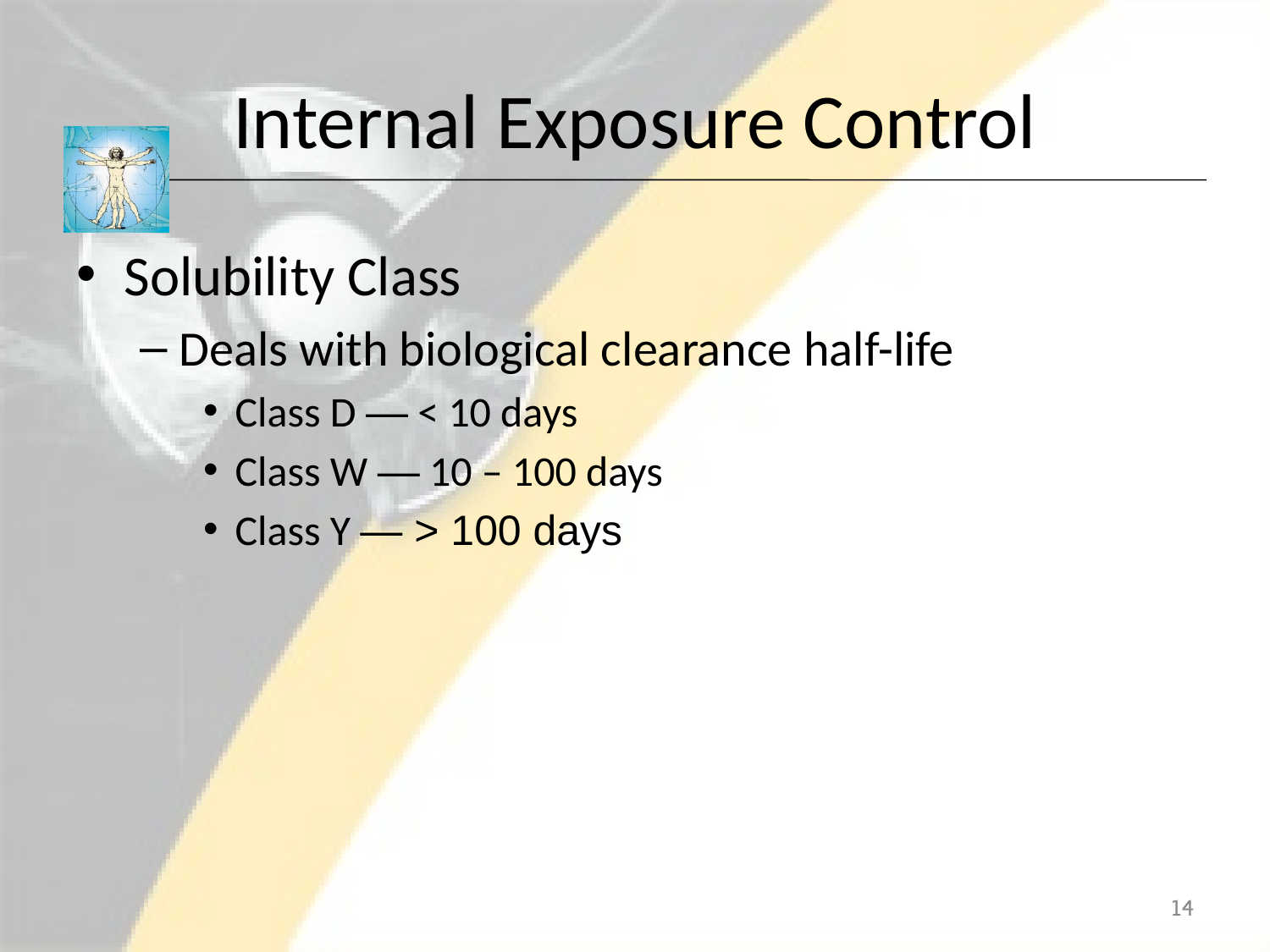

# Internal Exposure Control
Solubility Class
Deals with biological clearance half-life
Class D — < 10 days
Class W — 10 – 100 days
Class Y — > 100 days
14